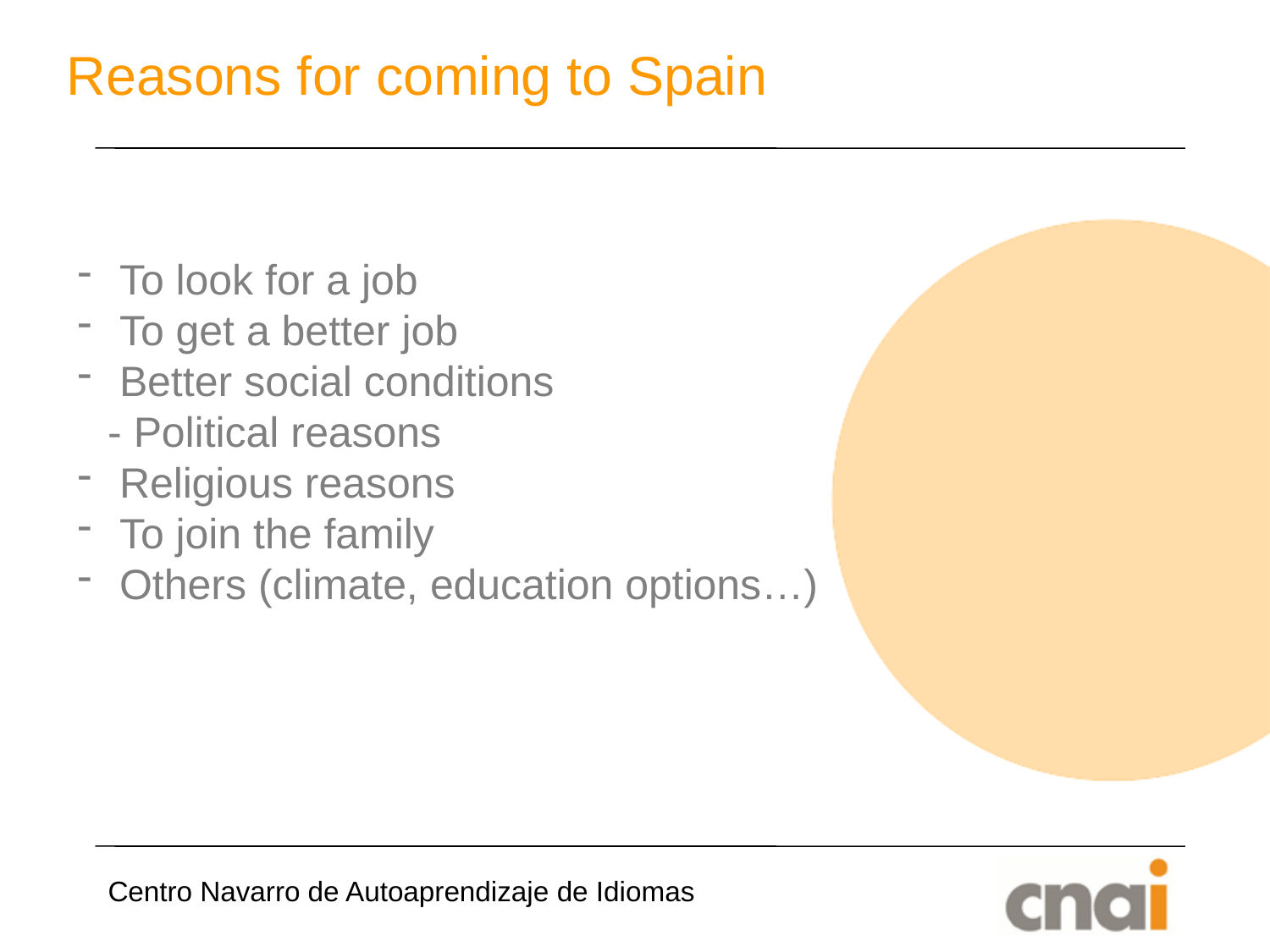

Reasons for coming to Spain

 To look for a job
 To get a better job
 Better social conditions
- Political reasons
 Religious reasons
 To join the family
 Others (climate, education options…)

Centro Navarro de Autoaprendizaje de Idiomas